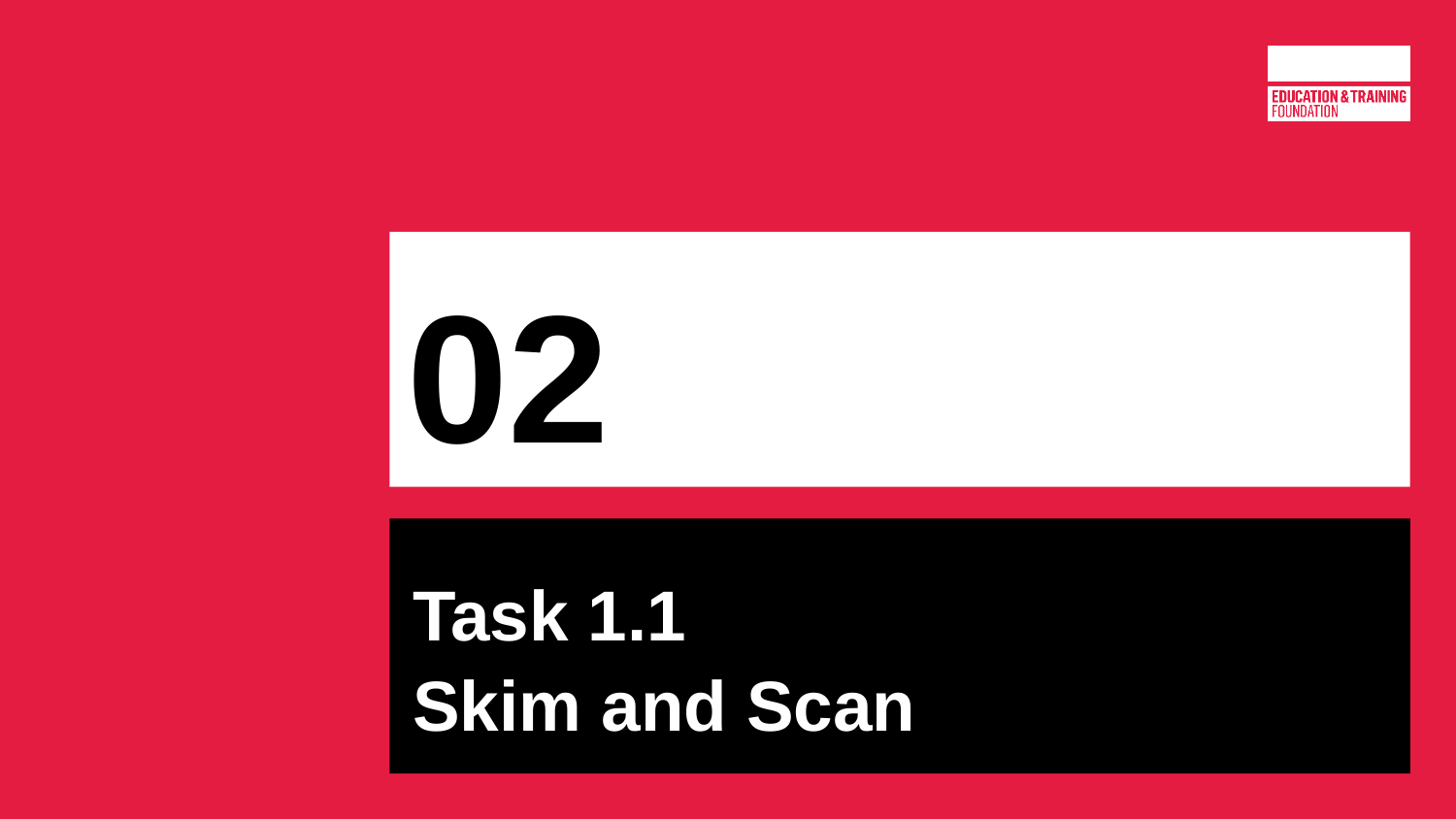

# 02
Task 1.1
Skim and Scan